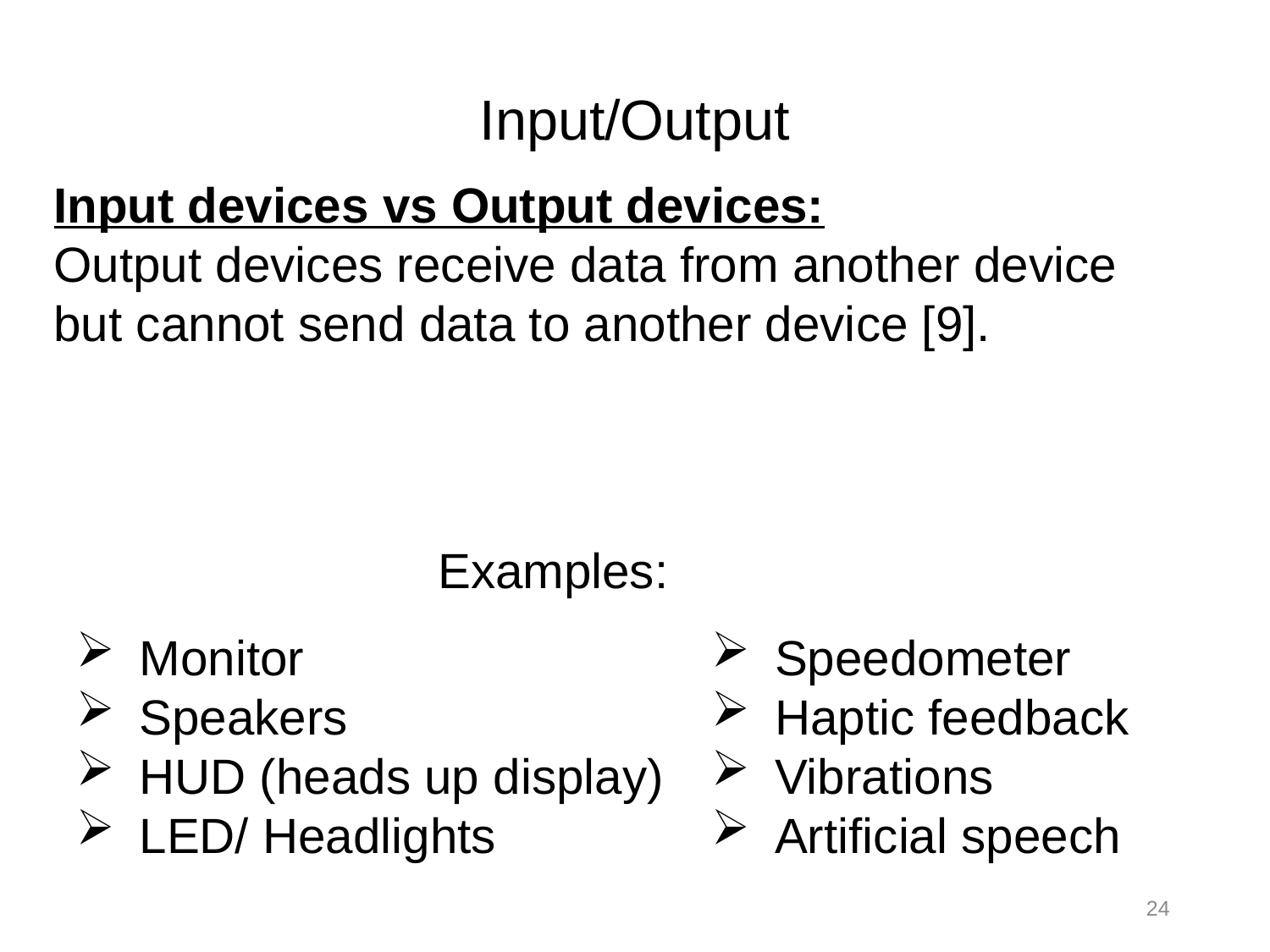

Input/Output
Input devices vs Output devices:
Output devices receive data from another device but cannot send data to another device [9].

Examples:
Monitor
Speakers
HUD (heads up display)
LED/ Headlights
Speedometer
Haptic feedback
Vibrations
Artificial speech
24